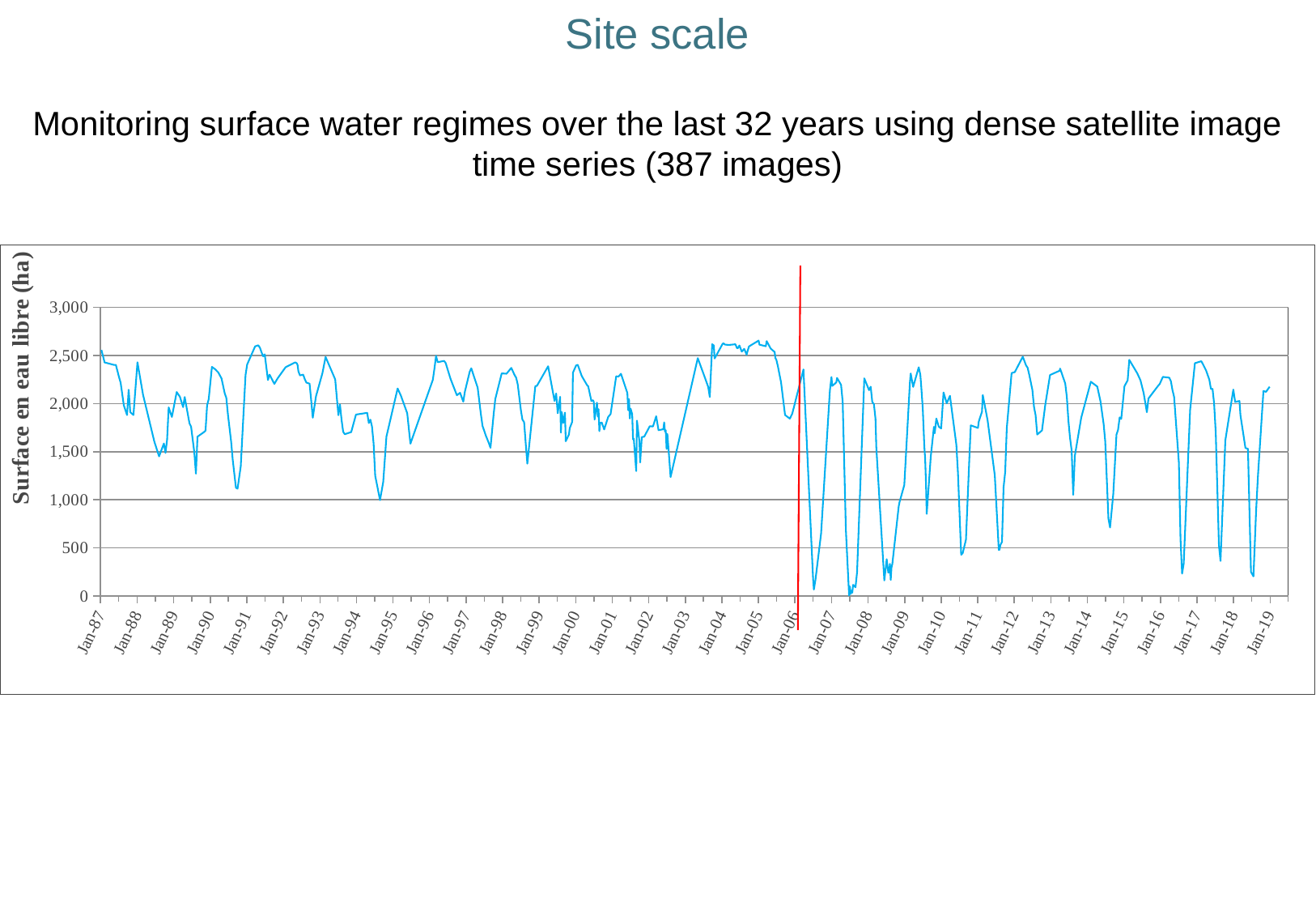

# Site scale
Monitoring surface water regimes over the last 32 years using dense satellite image time series (387 images)

[unsupported chart]